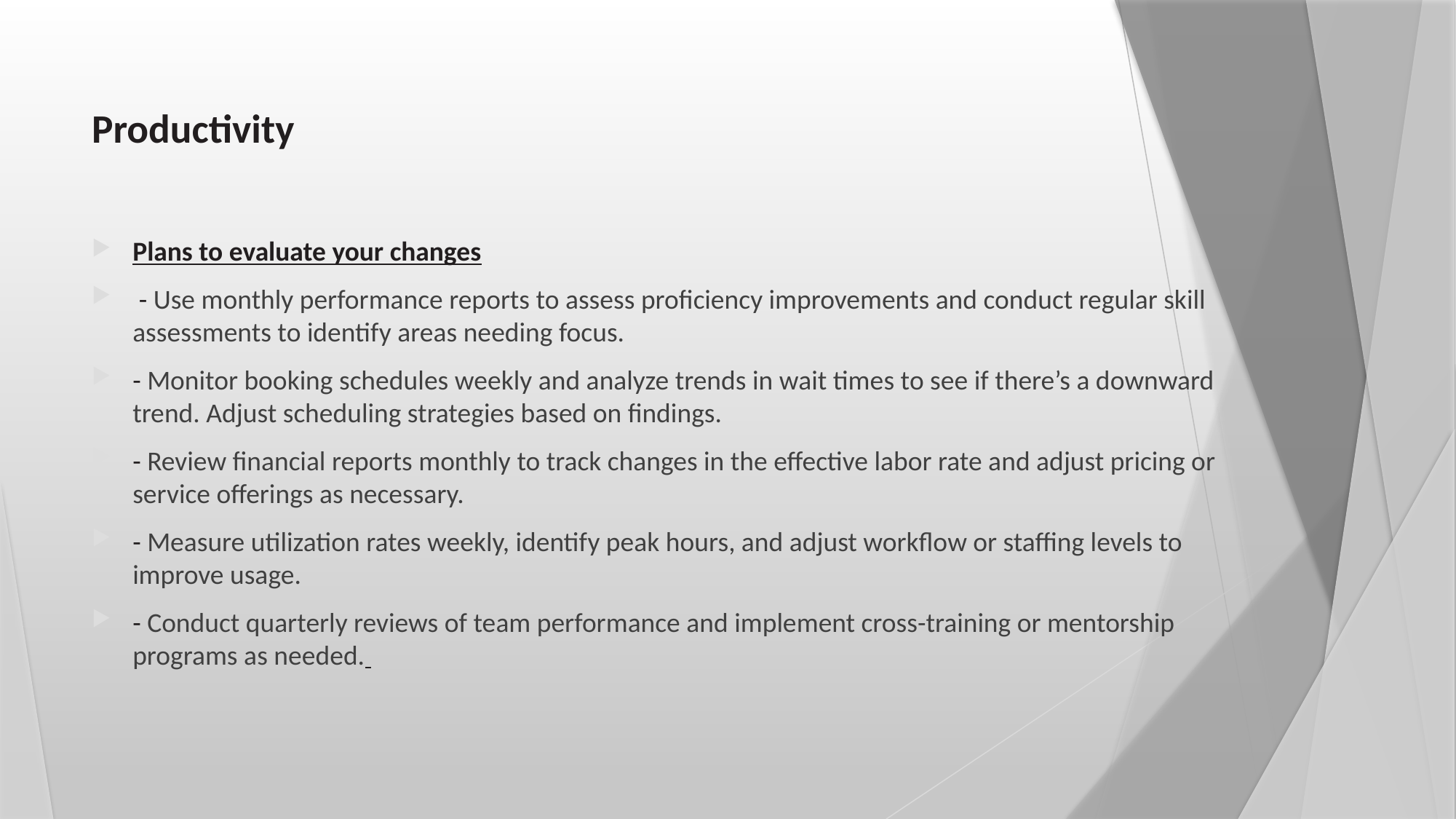

# Productivity

Plans to evaluate your changes
 - Use monthly performance reports to assess proficiency improvements and conduct regular skill assessments to identify areas needing focus.
- Monitor booking schedules weekly and analyze trends in wait times to see if there’s a downward trend. Adjust scheduling strategies based on findings.
- Review financial reports monthly to track changes in the effective labor rate and adjust pricing or service offerings as necessary.
- Measure utilization rates weekly, identify peak hours, and adjust workflow or staffing levels to improve usage.
- Conduct quarterly reviews of team performance and implement cross-training or mentorship programs as needed.